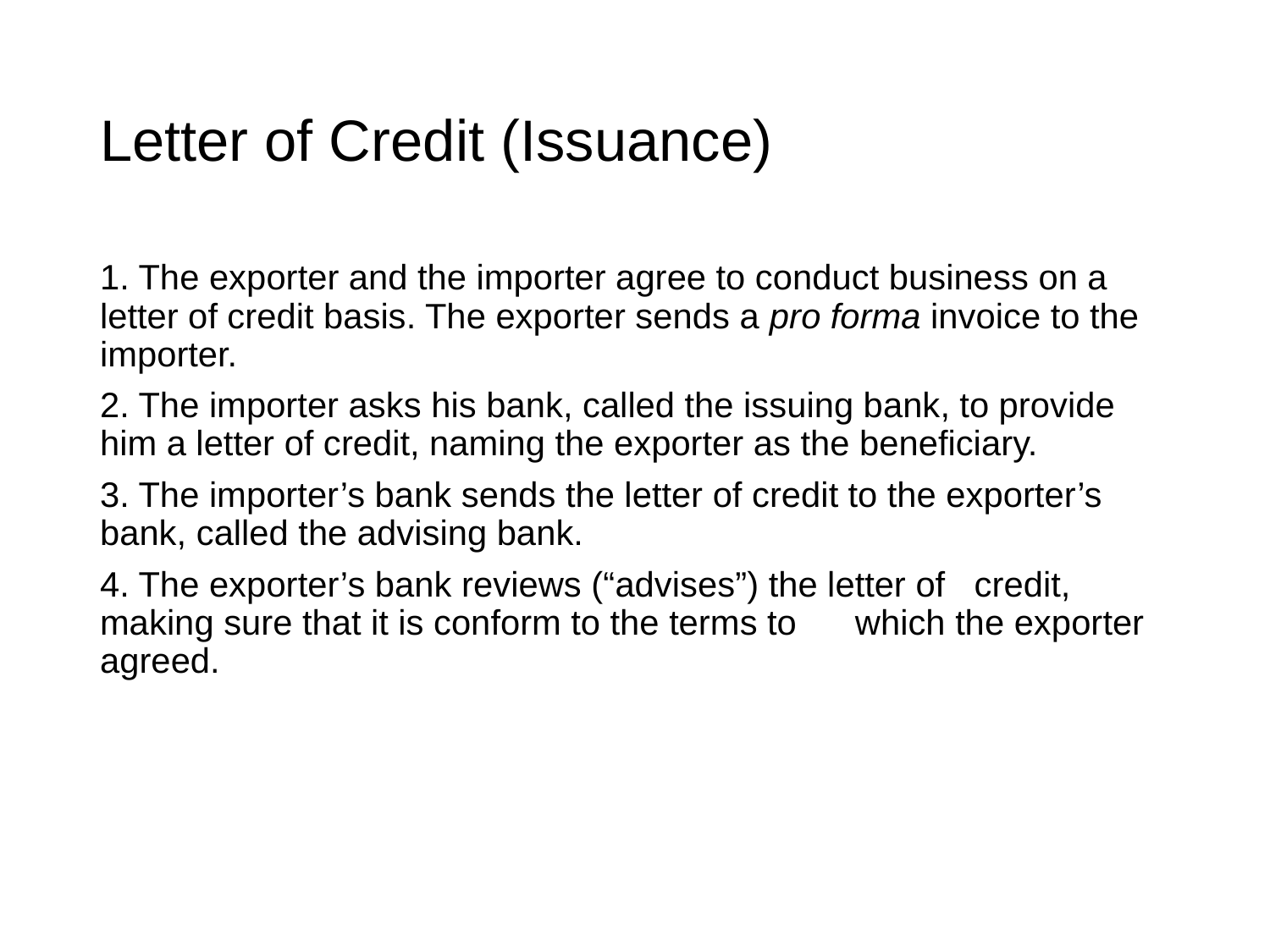

# Letter of Credit (Issuance)
1. The exporter and the importer agree to conduct business on a letter of credit basis. The exporter sends a pro forma invoice to the importer.
2. The importer asks his bank, called the issuing bank, to provide him a letter of credit, naming the exporter as the beneficiary.
3. The importer’s bank sends the letter of credit to the exporter’s bank, called the advising bank.
4. The exporter’s bank reviews (“advises”) the letter of   credit, making sure that it is conform to the terms to      which the exporter agreed.